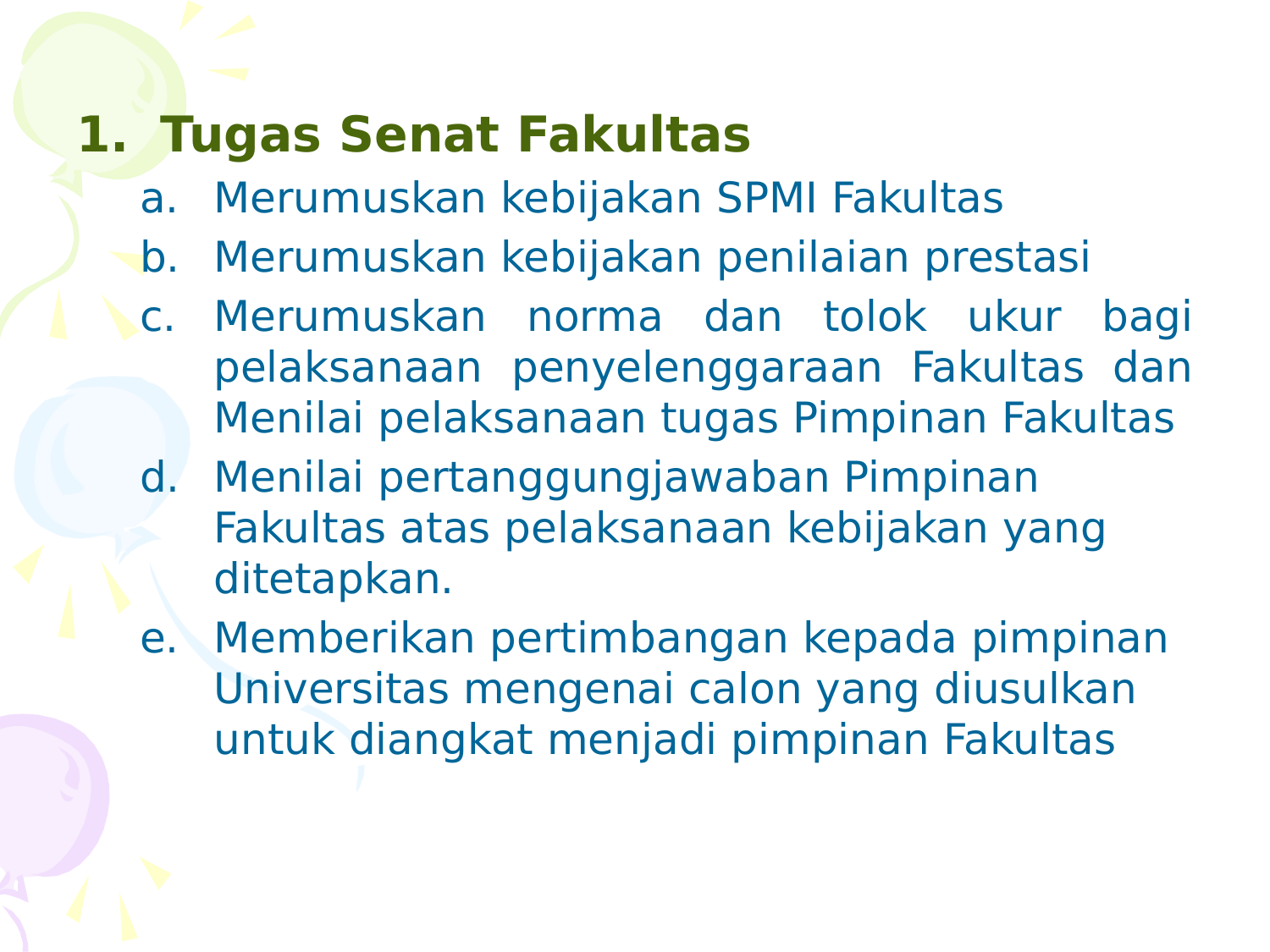

Tugas Senat Fakultas
Merumuskan kebijakan SPMI Fakultas
Merumuskan kebijakan penilaian prestasi
Merumuskan norma dan tolok ukur bagi pelaksanaan penyelenggaraan Fakultas dan Menilai pelaksanaan tugas Pimpinan Fakultas
Menilai pertanggungjawaban Pimpinan Fakultas atas pelaksanaan kebijakan yang ditetapkan.
Memberikan pertimbangan kepada pimpinan Universitas mengenai calon yang diusulkan untuk diangkat menjadi pimpinan Fakultas